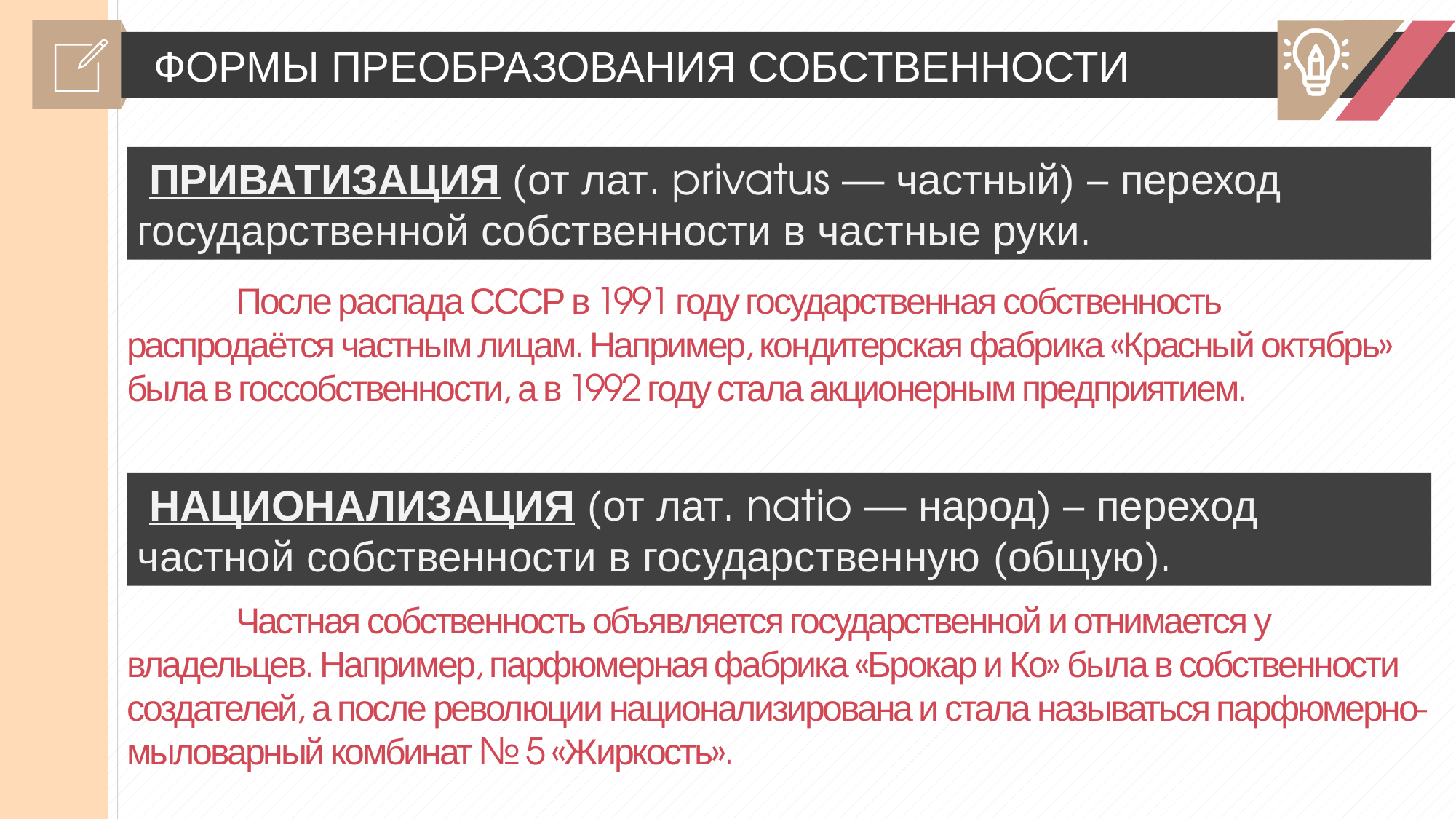

ФОРМЫ ПРЕОБРАЗОВАНИЯ СОБСТВЕННОСТИ

 ПРИВАТИЗАЦИЯ (от лат. privatus — частный) – переход государственной собственности в частные руки.
	После распада СССР в 1991 году государственная собственность распродаётся частным лицам. Например, кондитерская фабрика «Красный октябрь» была в госсобственности, а в 1992 году стала акционерным предприятием.
 НАЦИОНАЛИЗАЦИЯ (от лат. natio — народ) – переход частной собственности в государственную (общую).
	Частная собственность объявляется государственной и отнимается у владельцев. Например, парфюмерная фабрика «Брокар и Ко» была в собственности создателей, а после революции национализирована и стала называться парфюмерно-мыловарный комбинат № 5 «Жиркость».